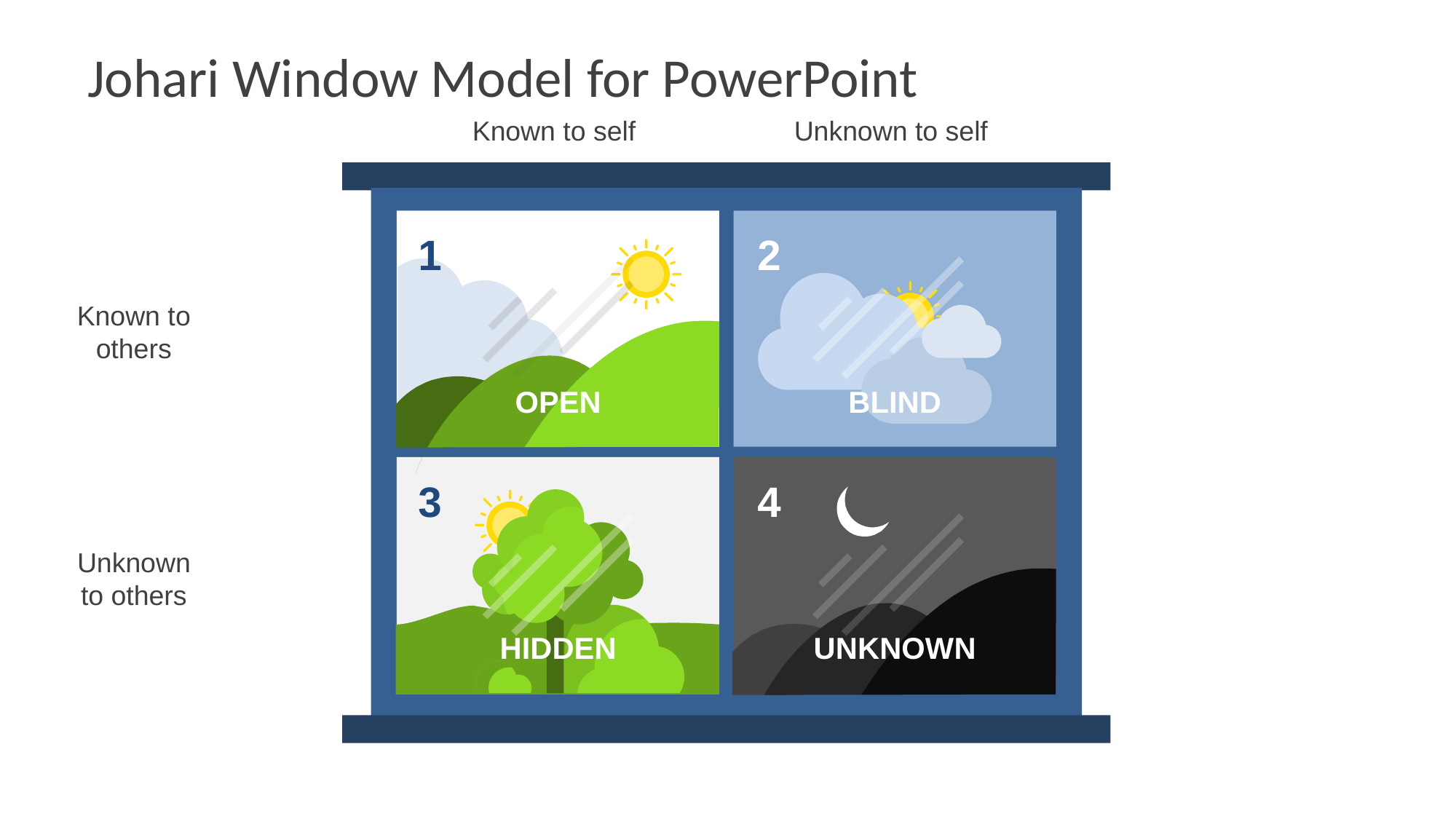

# Johari Window Model for PowerPoint
Known to self
Unknown to self

1
2

Known to
others
Unknown
to others

OPEN
BLIND

3
4

HIDDEN
UNKNOWN